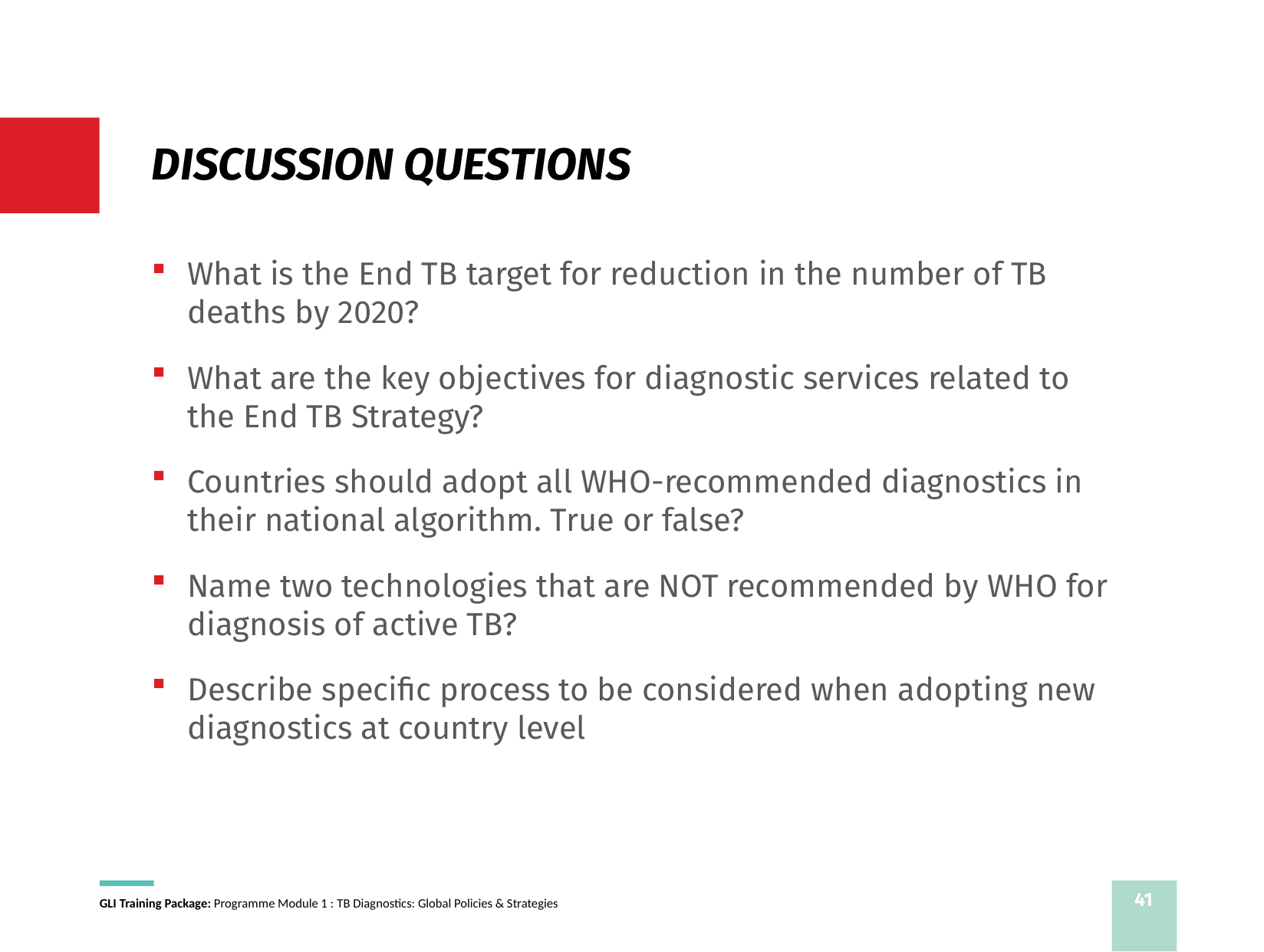

# DISCUSSION QUESTIONS
What is the End TB target for reduction in the number of TB deaths by 2020?
What are the key objectives for diagnostic services related to the End TB Strategy?
Countries should adopt all WHO-recommended diagnostics in their national algorithm. True or false?
Name two technologies that are NOT recommended by WHO for diagnosis of active TB?
Describe specific process to be considered when adopting new diagnostics at country level